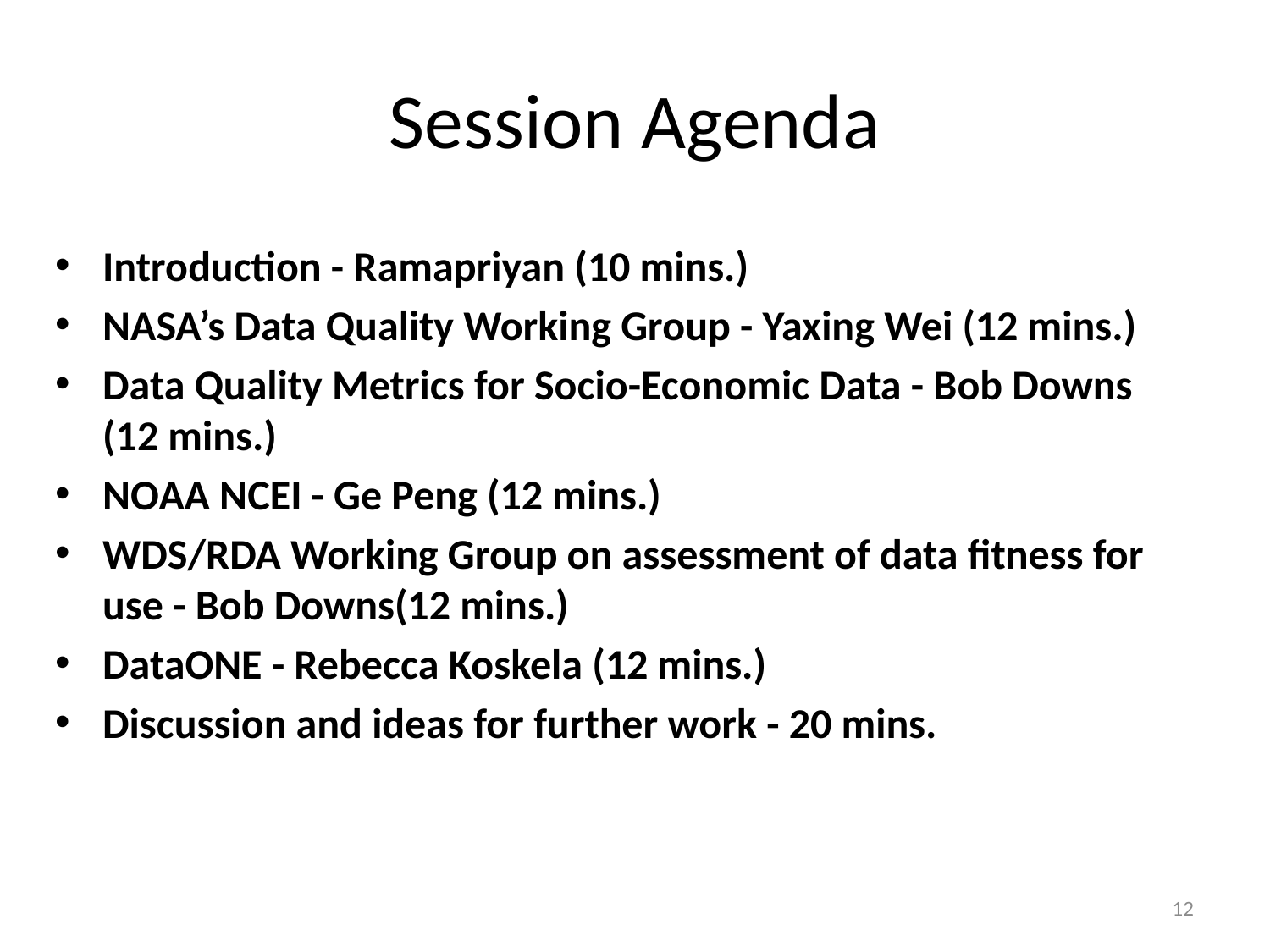

# Session Agenda
Introduction - Ramapriyan (10 mins.)
NASA’s Data Quality Working Group - Yaxing Wei (12 mins.)
Data Quality Metrics for Socio-Economic Data - Bob Downs (12 mins.)
NOAA NCEI - Ge Peng (12 mins.)
WDS/RDA Working Group on assessment of data fitness for use - Bob Downs(12 mins.)
DataONE - Rebecca Koskela (12 mins.)
Discussion and ideas for further work - 20 mins.
12